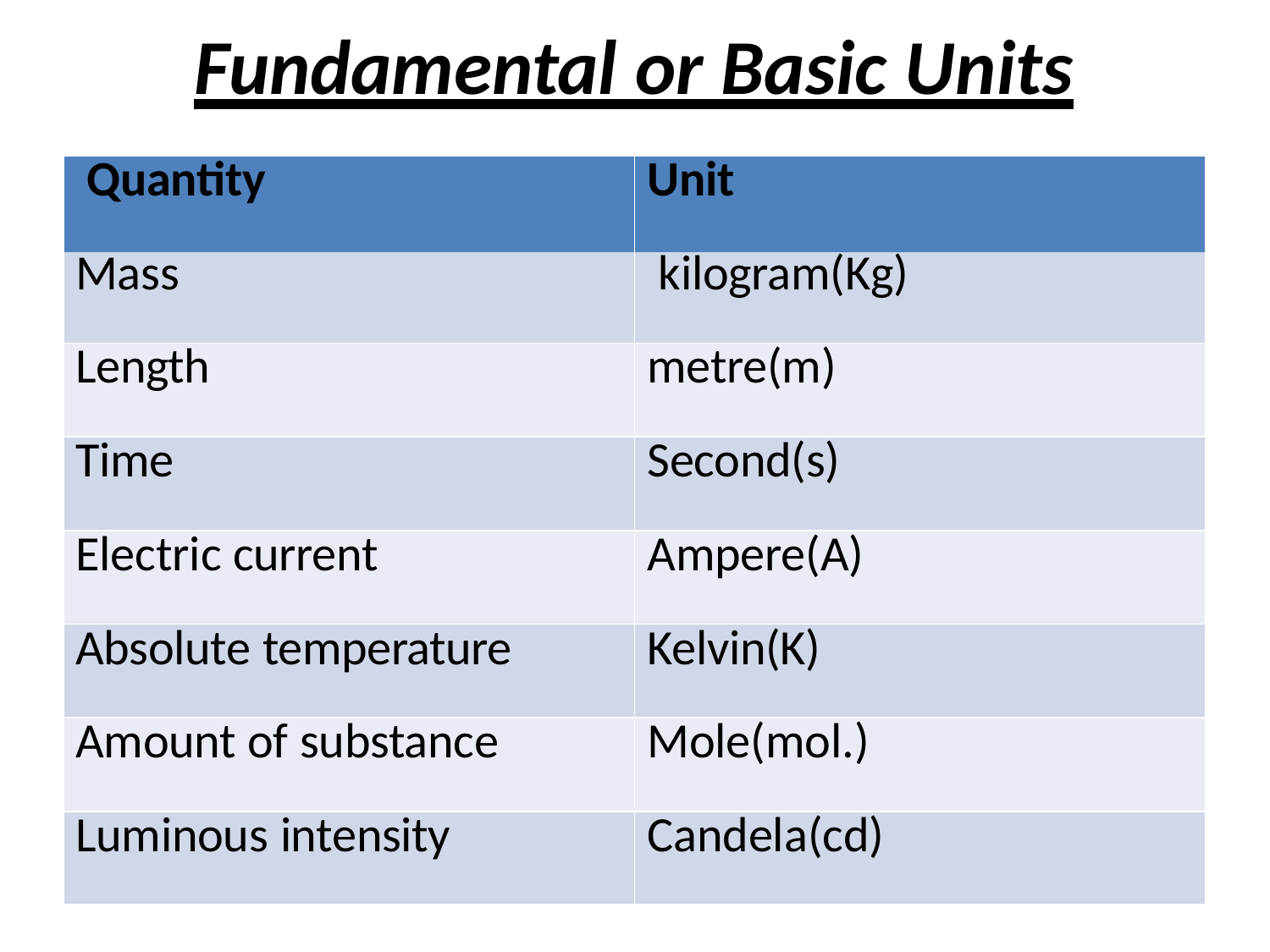

# Fundamental or Basic Units
| Quantity | Unit |
| --- | --- |
| Mass | kilogram(Kg) |
| Length | metre(m) |
| Time | Second(s) |
| Electric current | Ampere(A) |
| Absolute temperature | Kelvin(K) |
| Amount of substance | Mole(mol.) |
| Luminous intensity | Candela(cd) |